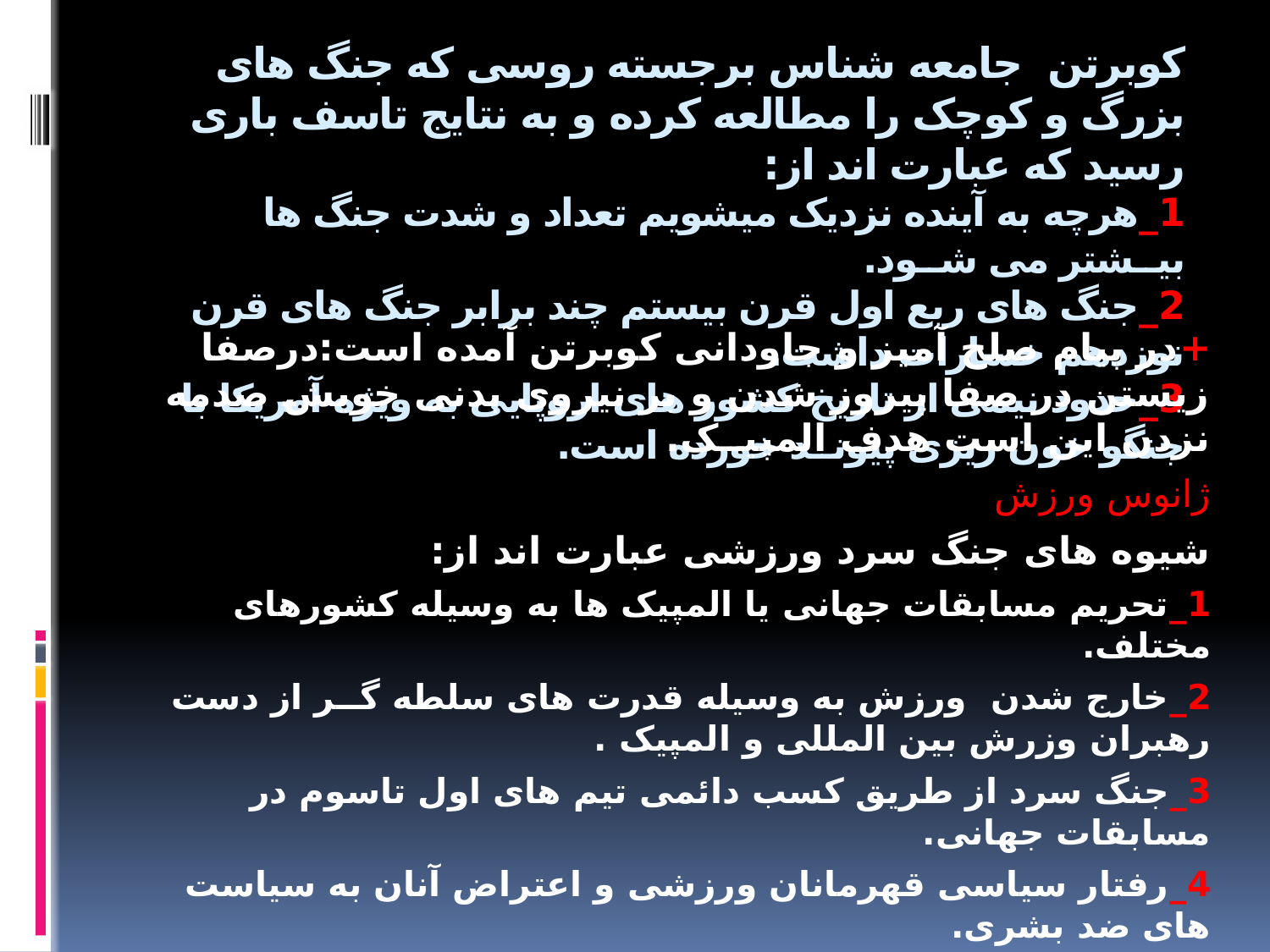

# کوبرتن  جامعه شناس برجسته روسی که جنگ های بزرگ و کوچک را مطالعه کرده و به نتایج تاسف باری رسید که عبارت اند از: 1_هرچه به آینده نزدیک میشویم تعداد و شدت جنگ ها بیــشتر می شــود. 2_جنگ های ربع اول قرن بیستم چند برابر جنگ های قرن نوزدهم خسارات داشت. 3_حدود نیمی از تاریخ کشور های اروپایی به ویژه آمریکا با جنگو خون ریزی پیونــد خورده است.
+در پیام صلح آمیز و جاودانی کوبرتن آمده است:درصفا زیستن در صفا پیروز شدن و بر نیروی بدنی خویش صدمه نزدن این است هدف المپیــک.
ژانوس ورزش
شیوه های جنگ سرد ورزشی عبارت اند از:
1_تحریم مسابقات جهانی یا المپیک ها به وسیله کشورهای مختلف.
2_خارج شدن  ورزش به وسیله قدرت های سلطه گــر از دست رهبران وزرش بین المللی و المپیک .
3_جنگ سرد از طریق کسب دائمی تیم های اول تاسوم در مسابقات جهانی.
4_رفتار سیاسی قهرمانان ورزشی و اعتراض آنان به سیاست های ضد بشری.